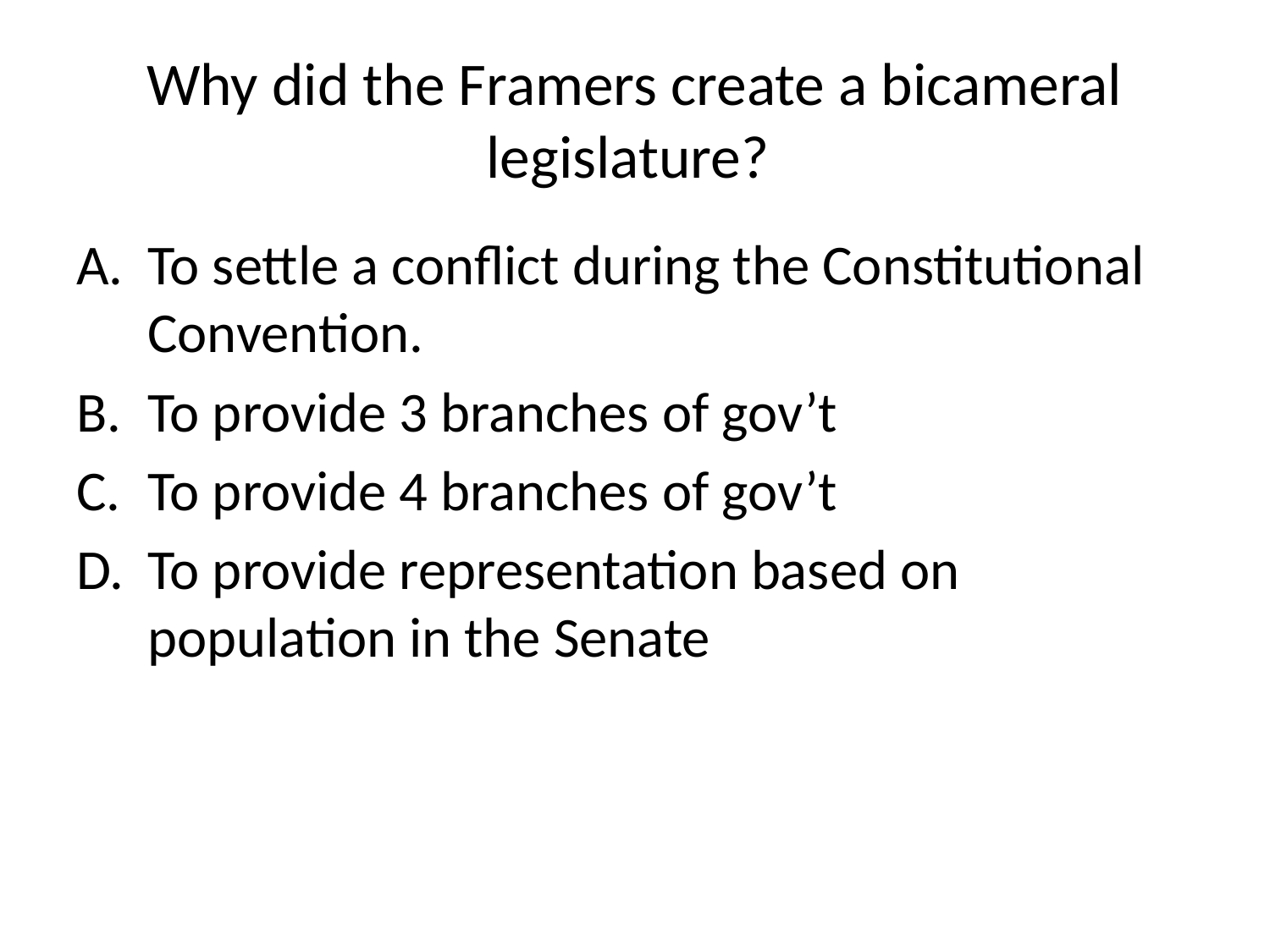

# Why did the Framers create a bicameral legislature?
To settle a conflict during the Constitutional Convention.
To provide 3 branches of gov’t
To provide 4 branches of gov’t
To provide representation based on population in the Senate